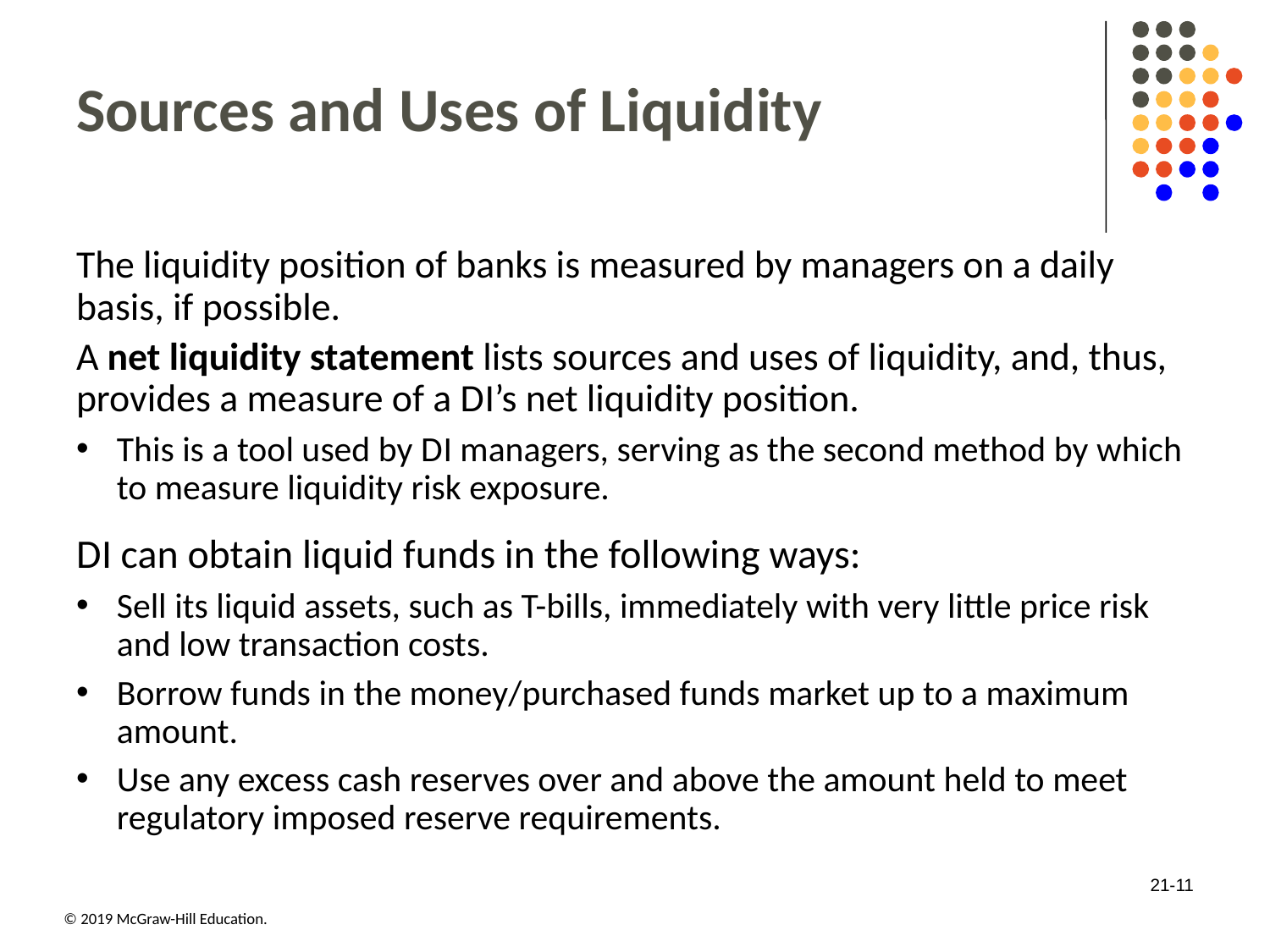

# Sources and Uses of Liquidity
The liquidity position of banks is measured by managers on a daily basis, if possible.
A net liquidity statement lists sources and uses of liquidity, and, thus, provides a measure of a D I’s net liquidity position.
This is a tool used by D I managers, serving as the second method by which to measure liquidity risk exposure.
D I can obtain liquid funds in the following ways:
Sell its liquid assets, such as T-bills, immediately with very little price risk and low transaction costs.
Borrow funds in the money/purchased funds market up to a maximum amount.
Use any excess cash reserves over and above the amount held to meet regulatory imposed reserve requirements.
21-11